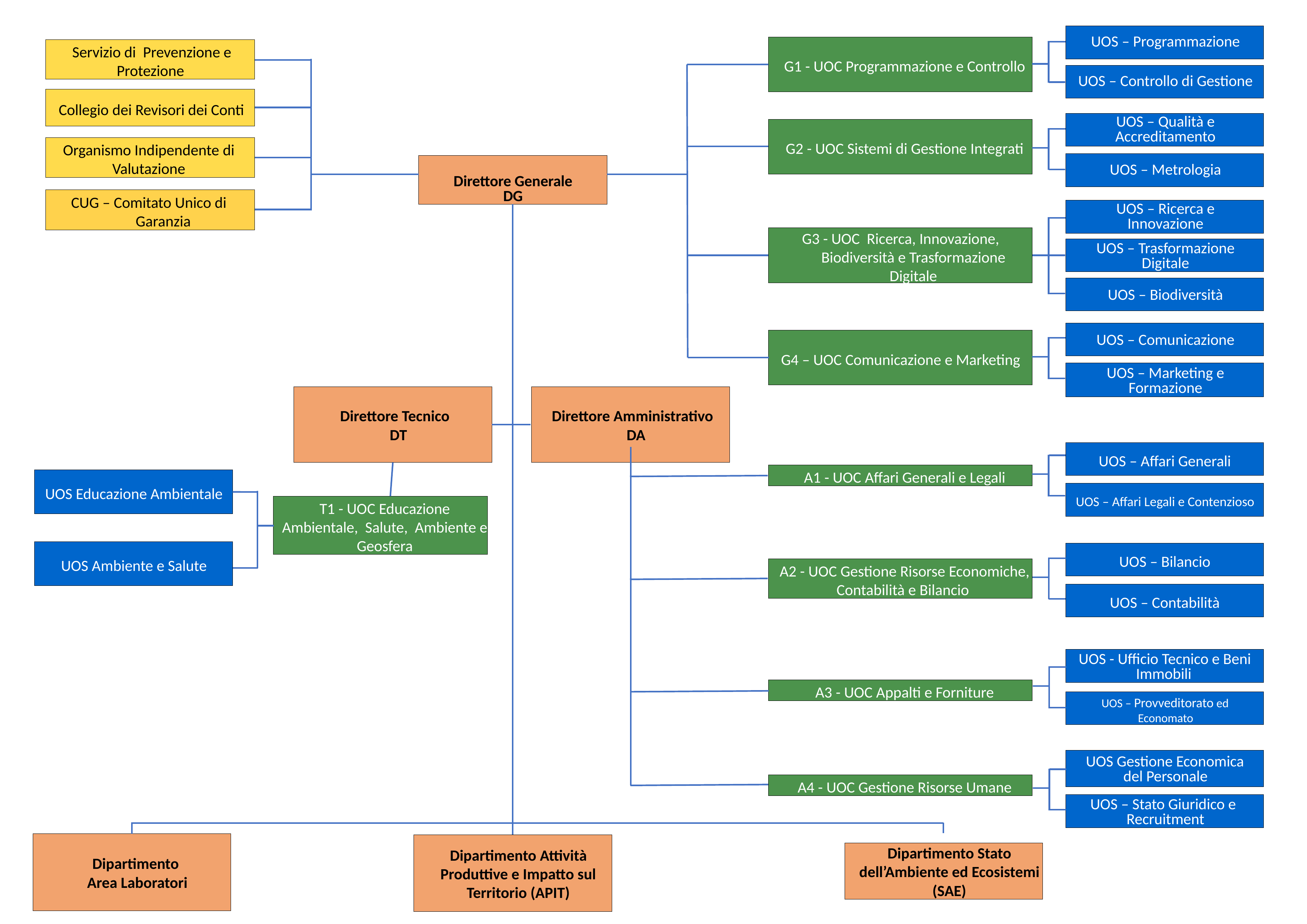

UOS – Programmazione
G1 - UOC Programmazione e Controllo
Servizio di  Prevenzione e Protezione
UOS – Controllo di Gestione
Collegio dei Revisori dei Conti
UOS – Qualità e Accreditamento
G2 - UOC Sistemi di Gestione Integrati
Organismo Indipendente di  Valutazione

Direttore Generale
DG
UOS – Metrologia
CUG – Comitato Unico di  Garanzia
UOS – Ricerca e Innovazione
G3 - UOC  Ricerca, Innovazione, Biodiversità e Trasformazione Digitale
UOS – Trasformazione Digitale
UOS – Biodiversità
UOS – Comunicazione
G4 – UOC Comunicazione e Marketing
UOS – Marketing e Formazione

Direttore Amministrativo
DA

Direttore Tecnico
DT

UOS – Affari Generali
A1 - UOC Affari Generali e Legali
UOS Educazione Ambientale
UOS – Affari Legali e Contenzioso
T1 - UOC Educazione Ambientale,  Salute,  Ambiente e Geosfera

UOS Ambiente e Salute

UOS – Bilancio
A2 - UOC Gestione Risorse Economiche, Contabilità e Bilancio
UOS – Contabilità
UOS - Ufficio Tecnico e Beni Immobili
A3 - UOC Appalti e Forniture
UOS – Provveditorato ed Economato
UOS Gestione Economica del Personale
A4 - UOC Gestione Risorse Umane
UOS – Stato Giuridico e  Recruitment
Dipartimento Stato dell’Ambiente ed Ecosistemi
(SAE)
Dipartimento
Area Laboratori
Dipartimento Attività Produttive e Impatto sul Territorio (APIT)